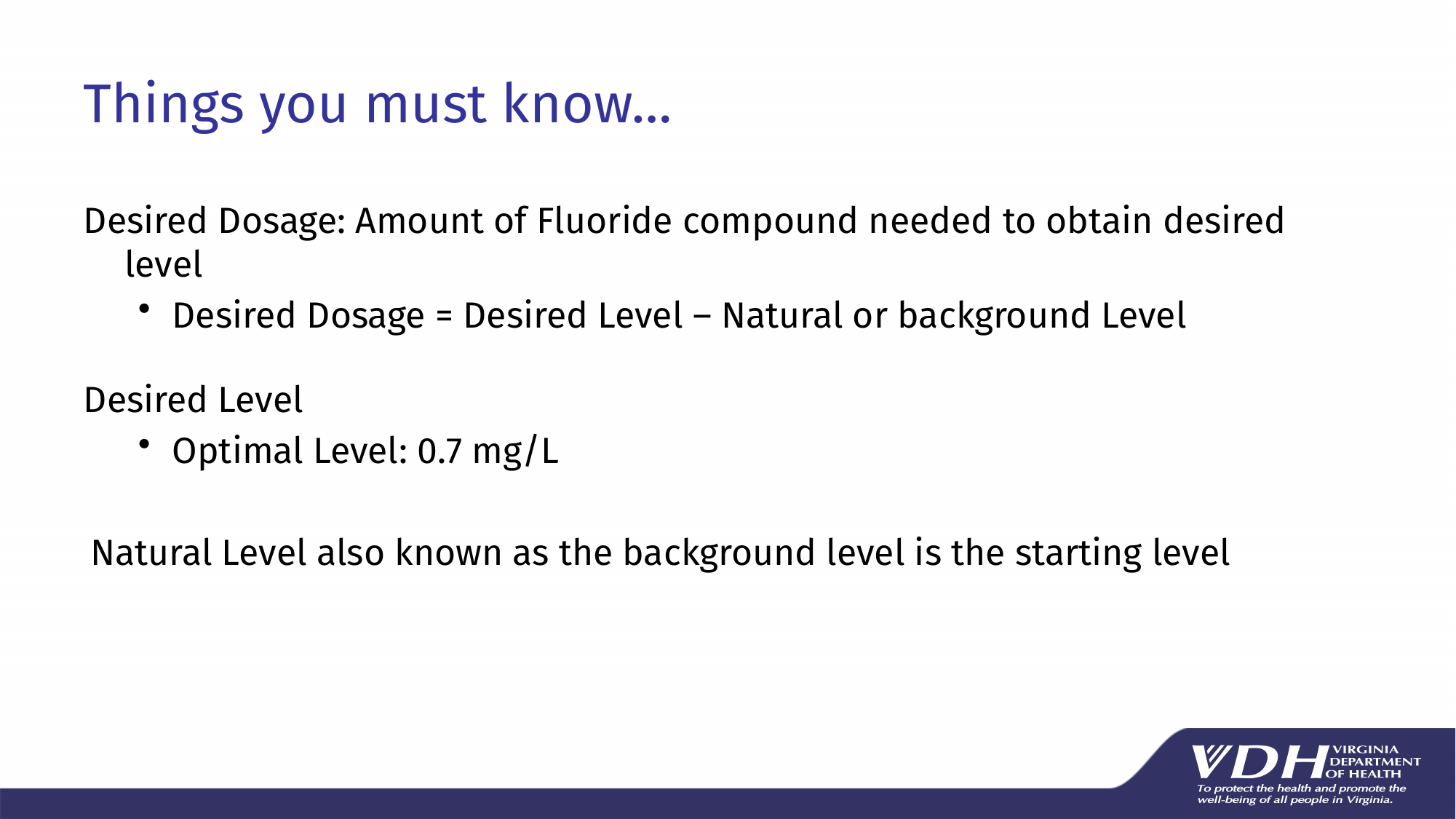

# Things you must know…
Desired Dosage: Amount of Fluoride compound needed to obtain desired level
Desired Dosage = Desired Level – Natural or background Level

Desired Level
Optimal Level: 0.7 mg/L

Natural Level also known as the background level is the starting level

52